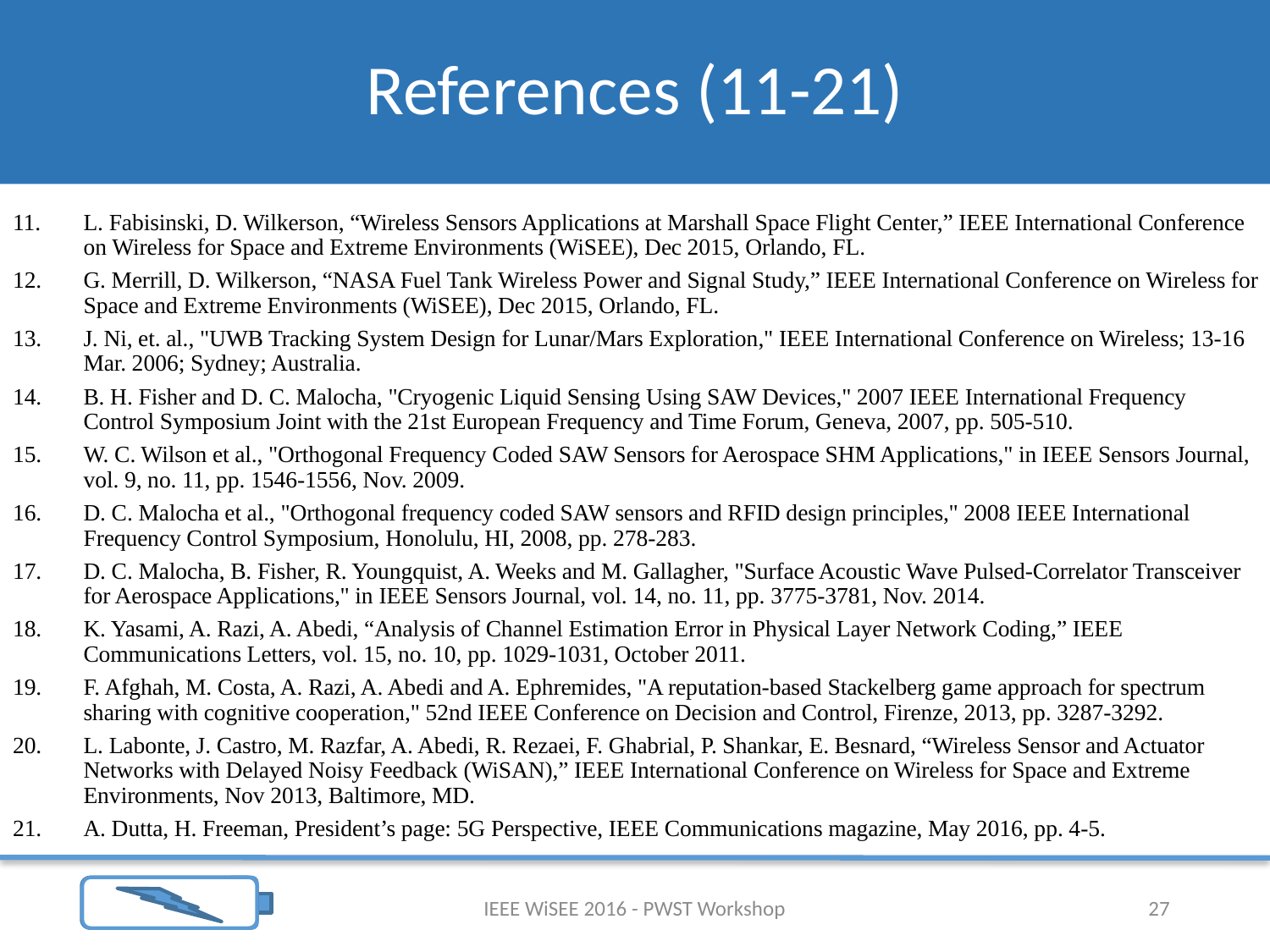

# References (11-21)
L. Fabisinski, D. Wilkerson, “Wireless Sensors Applications at Marshall Space Flight Center,” IEEE International Conference on Wireless for Space and Extreme Environments (WiSEE), Dec 2015, Orlando, FL.
G. Merrill, D. Wilkerson, “NASA Fuel Tank Wireless Power and Signal Study,” IEEE International Conference on Wireless for Space and Extreme Environments (WiSEE), Dec 2015, Orlando, FL.
J. Ni, et. al., "UWB Tracking System Design for Lunar/Mars Exploration," IEEE International Conference on Wireless; 13-16 Mar. 2006; Sydney; Australia.
B. H. Fisher and D. C. Malocha, "Cryogenic Liquid Sensing Using SAW Devices," 2007 IEEE International Frequency Control Symposium Joint with the 21st European Frequency and Time Forum, Geneva, 2007, pp. 505-510.
W. C. Wilson et al., "Orthogonal Frequency Coded SAW Sensors for Aerospace SHM Applications," in IEEE Sensors Journal, vol. 9, no. 11, pp. 1546-1556, Nov. 2009.
D. C. Malocha et al., "Orthogonal frequency coded SAW sensors and RFID design principles," 2008 IEEE International Frequency Control Symposium, Honolulu, HI, 2008, pp. 278-283.
D. C. Malocha, B. Fisher, R. Youngquist, A. Weeks and M. Gallagher, "Surface Acoustic Wave Pulsed-Correlator Transceiver for Aerospace Applications," in IEEE Sensors Journal, vol. 14, no. 11, pp. 3775-3781, Nov. 2014.
K. Yasami, A. Razi, A. Abedi, “Analysis of Channel Estimation Error in Physical Layer Network Coding,” IEEE Communications Letters, vol. 15, no. 10, pp. 1029-1031, October 2011.
F. Afghah, M. Costa, A. Razi, A. Abedi and A. Ephremides, "A reputation-based Stackelberg game approach for spectrum sharing with cognitive cooperation," 52nd IEEE Conference on Decision and Control, Firenze, 2013, pp. 3287-3292.
L. Labonte, J. Castro, M. Razfar, A. Abedi, R. Rezaei, F. Ghabrial, P. Shankar, E. Besnard, “Wireless Sensor and Actuator Networks with Delayed Noisy Feedback (WiSAN),” IEEE International Conference on Wireless for Space and Extreme Environments, Nov 2013, Baltimore, MD.
A. Dutta, H. Freeman, President’s page: 5G Perspective, IEEE Communications magazine, May 2016, pp. 4-5.

IEEE WiSEE 2016 - PWST Workshop
27